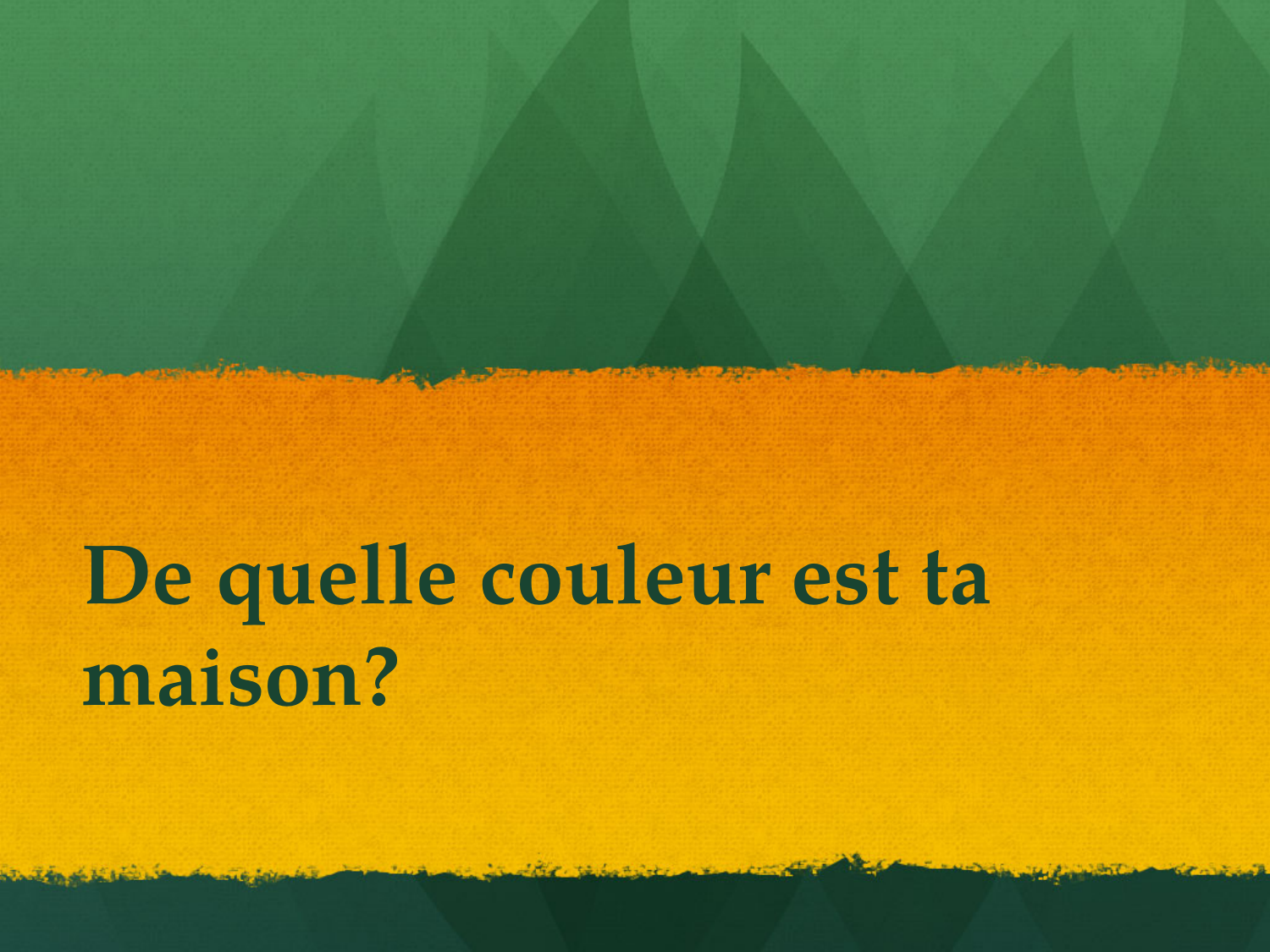

# De quelle couleur est ta maison?